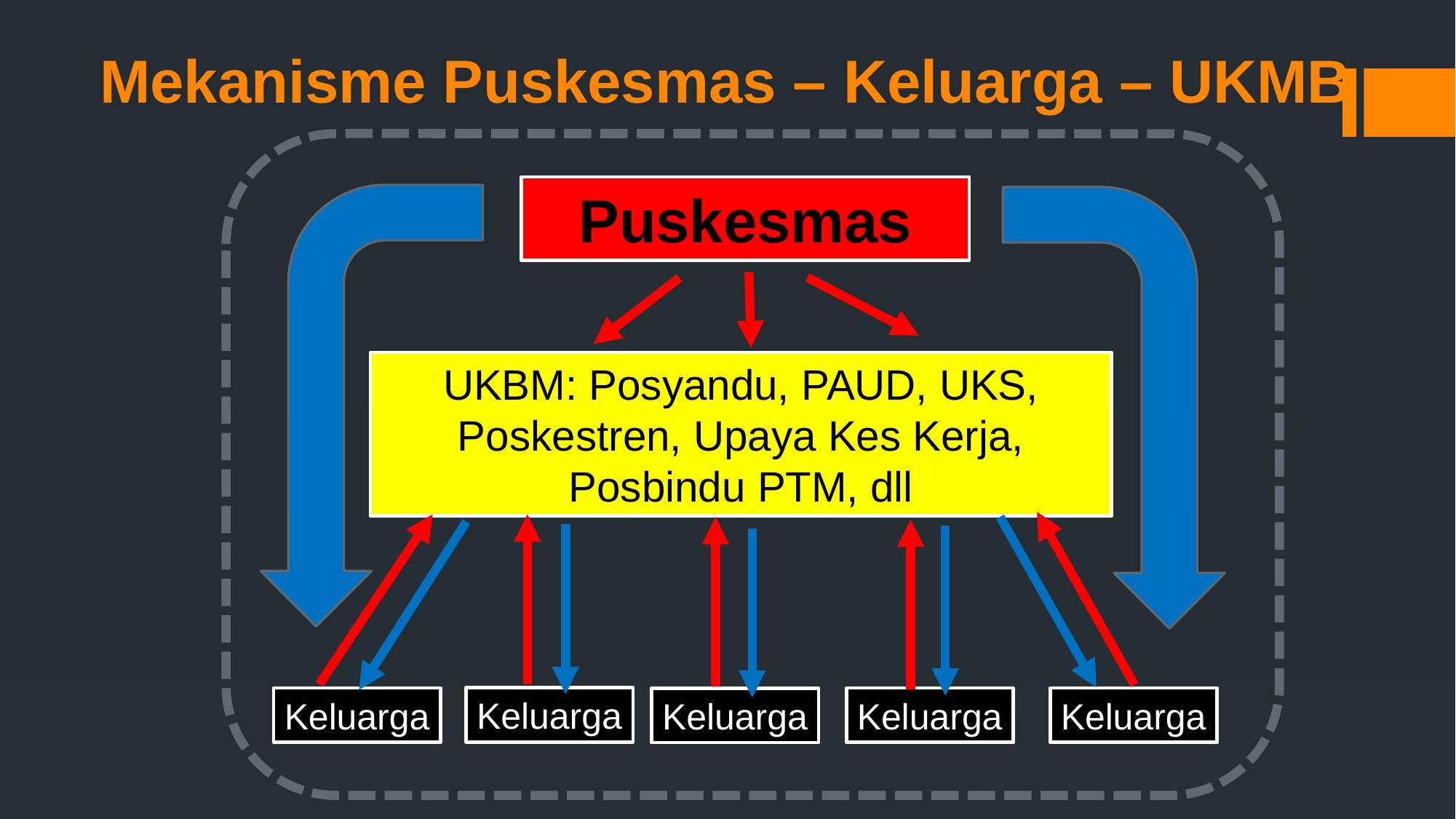

# Mekanisme Puskesmas – Keluarga – UKMB

Puskesmas

UKBM: Posyandu, PAUD, UKS, Poskestren, Upaya Kes Kerja, Posbindu PTM, dll
Keluarga
Keluarga
Keluarga
Keluarga
Keluarga